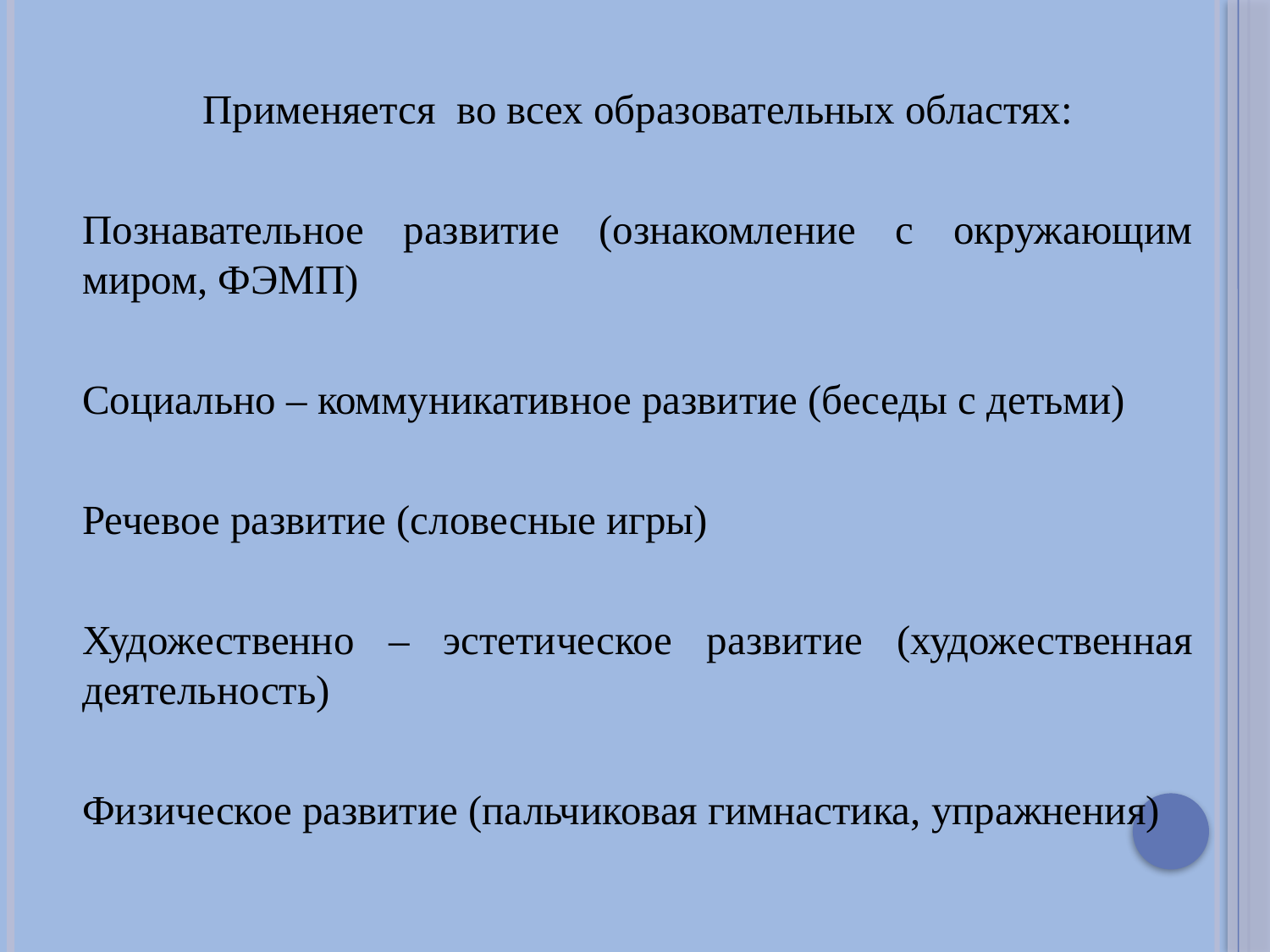

Применяется  во всех образовательных областях:

Познавательное развитие (ознакомление с окружающим миром, ФЭМП)

Социально – коммуникативное развитие (беседы с детьми)

Речевое развитие (словесные игры)

Художественно – эстетическое развитие (художественная деятельность)

Физическое развитие (пальчиковая гимнастика, упражнения)